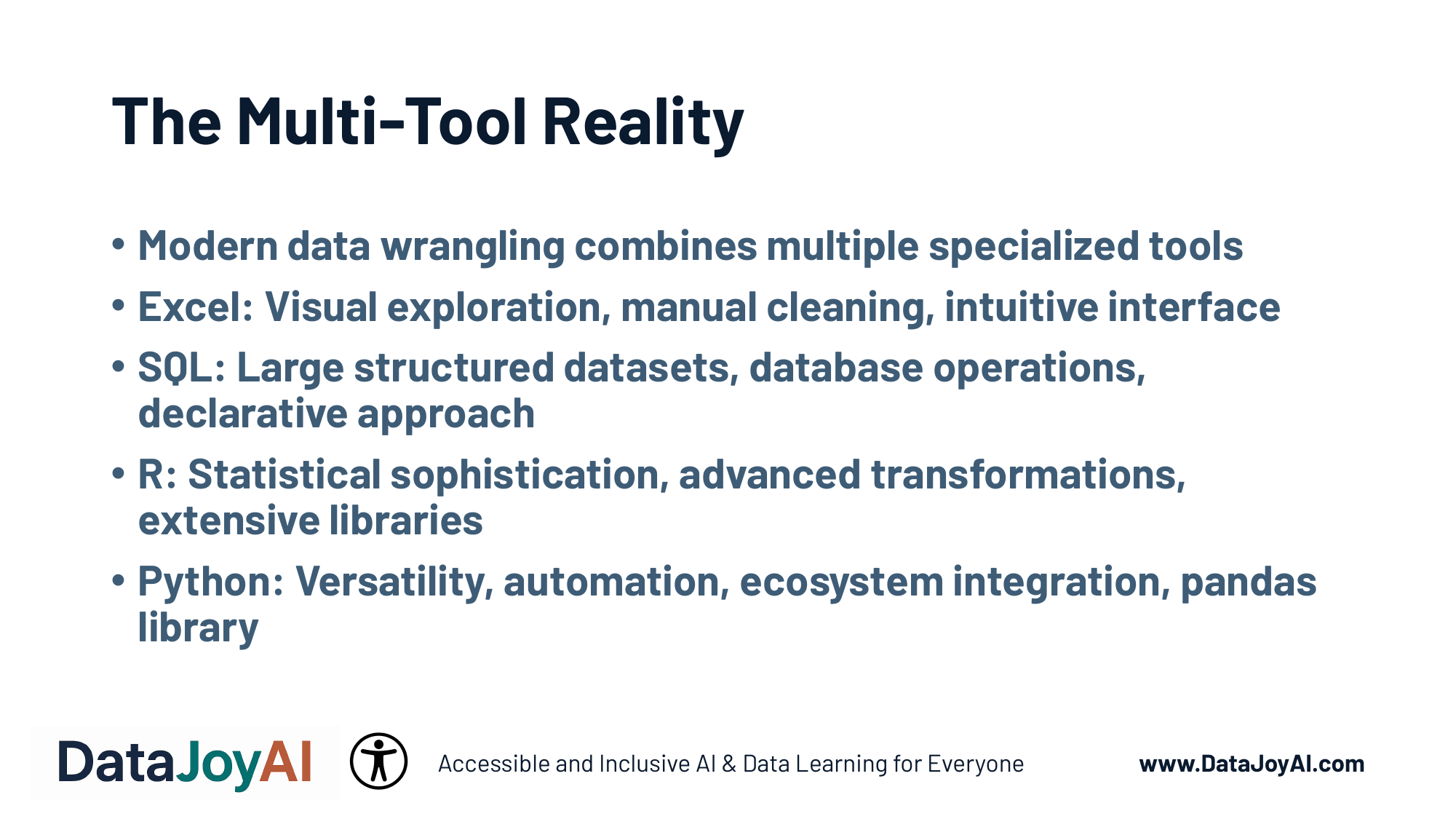

# The Multi-Tool Reality
Modern data wrangling combines multiple specialized tools
Excel: Visual exploration, manual cleaning, intuitive interface
SQL: Large structured datasets, database operations, declarative approach
R: Statistical sophistication, advanced transformations, extensive libraries
Python: Versatility, automation, ecosystem integration, pandas library